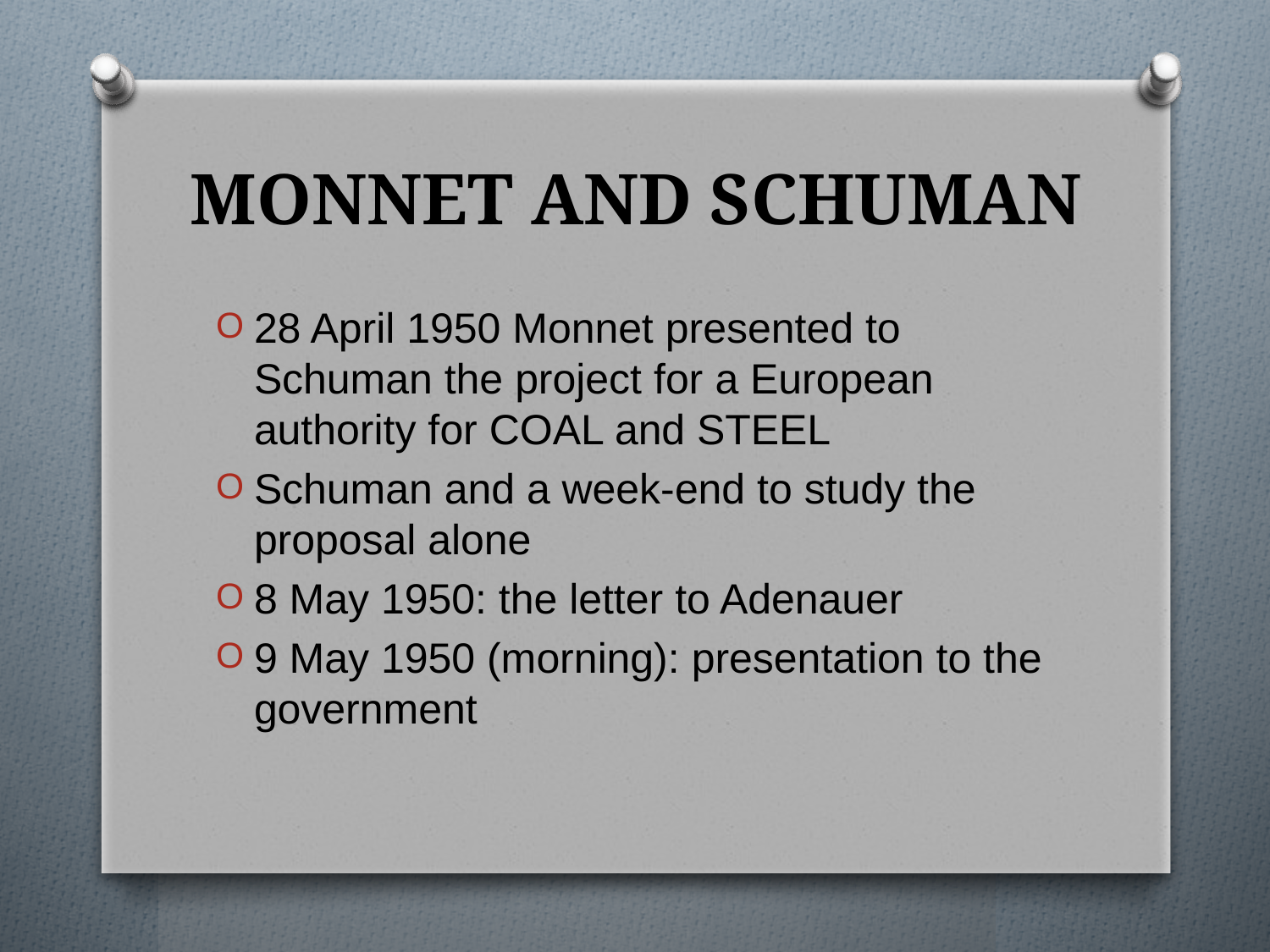

# MONNET AND SCHUMAN
28 April 1950 Monnet presented to Schuman the project for a European authority for COAL and STEEL
Schuman and a week-end to study the proposal alone
8 May 1950: the letter to Adenauer
9 May 1950 (morning): presentation to the government